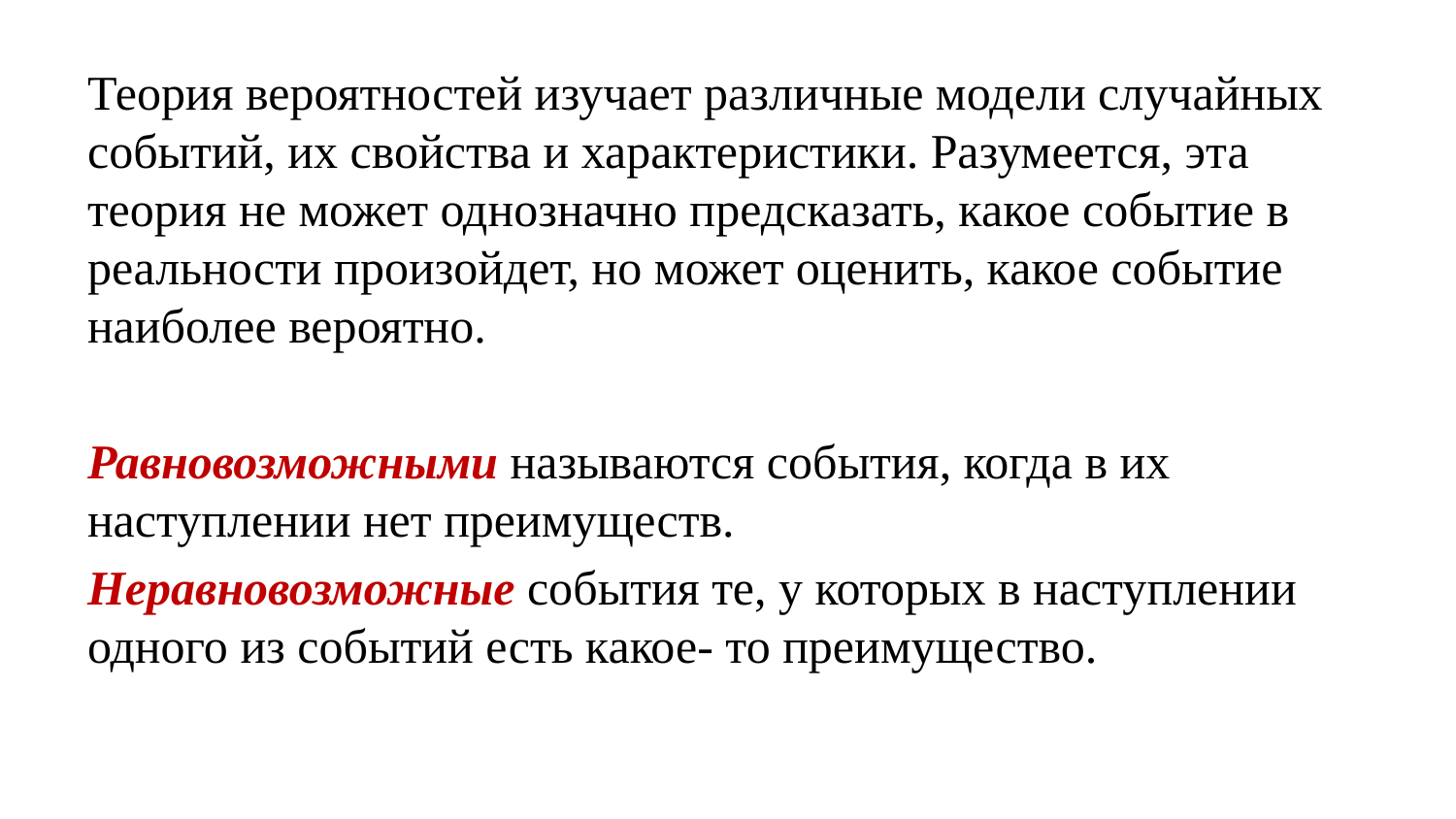

Теория вероятностей изучает различные модели случайных событий, их свойства и характеристики. Разумеется, эта теория не может однозначно предсказать, какое событие в реальности произойдет, но может оценить, какое событие наиболее вероятно.

Равновозможными называются события, когда в их наступлении нет преимуществ.
Неравновозможные события те, у которых в наступлении одного из событий есть какое- то преимущество.